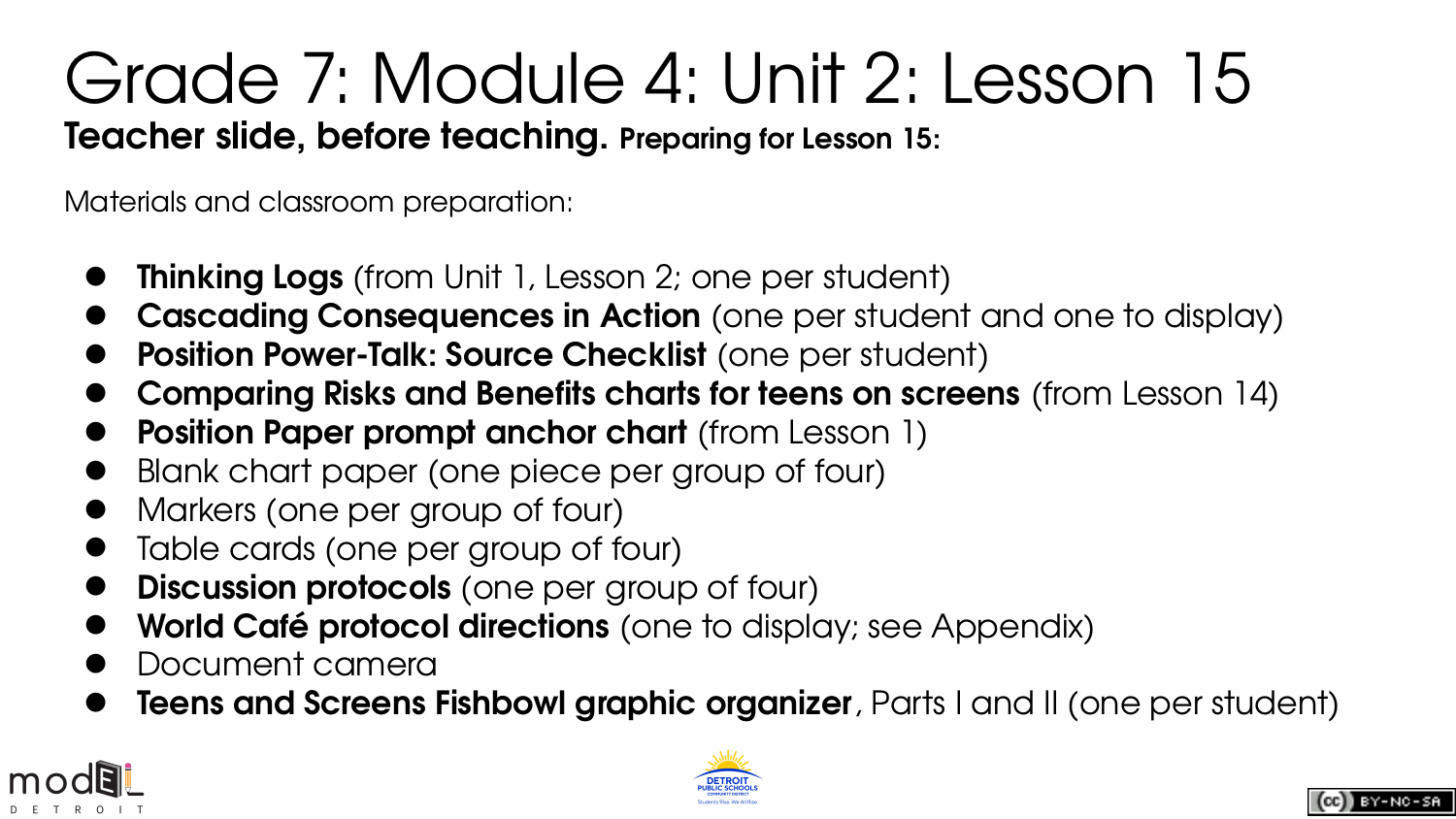

Grade 7: Module 4: Unit 2: Lesson 15
Teacher slide, before teaching. Preparing for Lesson 15:

Materials and classroom preparation:

Thinking Logs (from Unit 1, Lesson 2; one per student)
Cascading Consequences in Action (one per student and one to display)
Position Power-Talk: Source Checklist (one per student)
Comparing Risks and Benefits charts for teens on screens (from Lesson 14)
Position Paper prompt anchor chart (from Lesson 1)
Blank chart paper (one piece per group of four)
Markers (one per group of four)
Table cards (one per group of four)
Discussion protocols (one per group of four)
World Café protocol directions (one to display; see Appendix)
Document camera
Teens and Screens Fishbowl graphic organizer, Parts I and II (one per student)